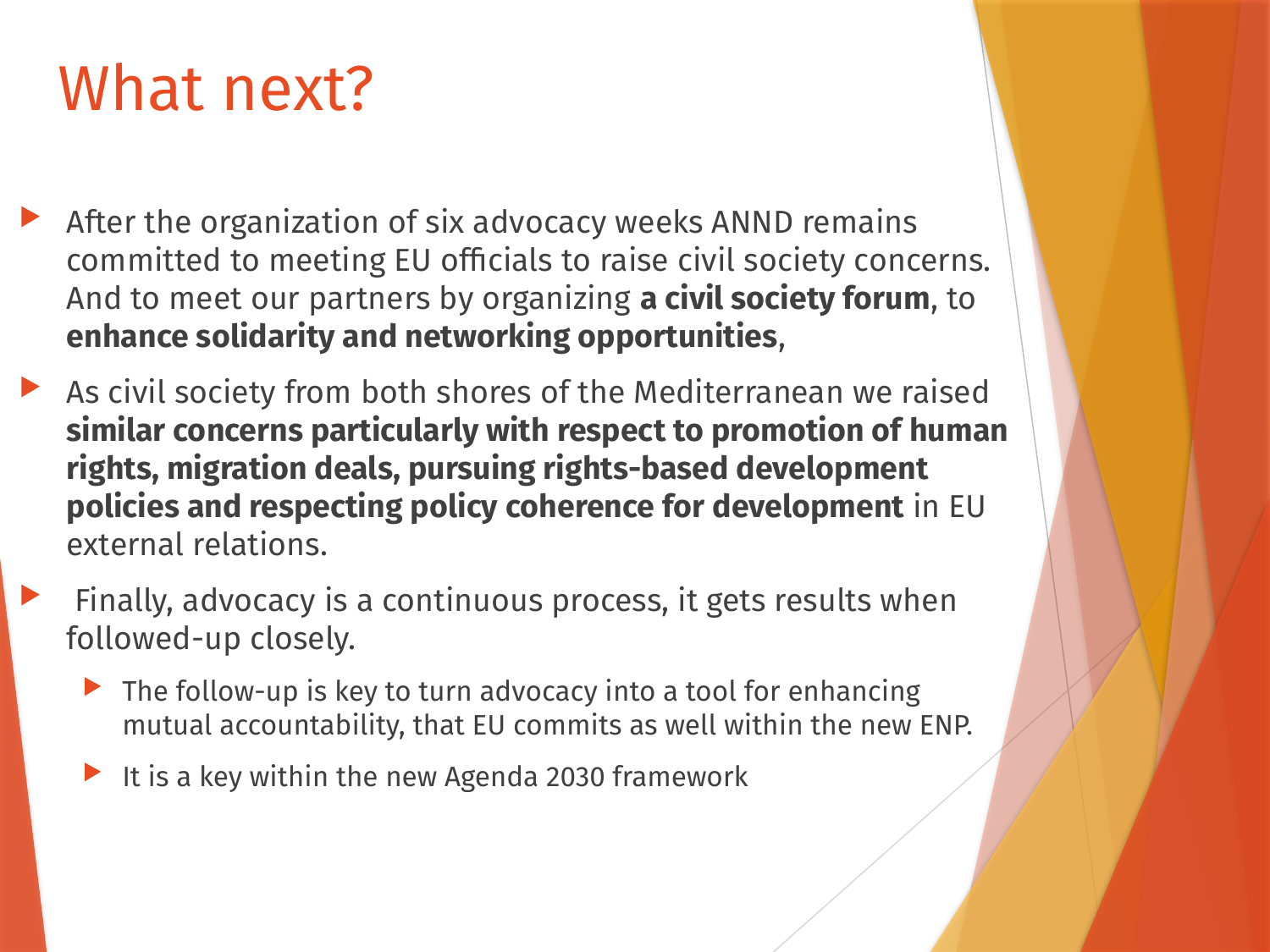

# What next?
After the organization of six advocacy weeks ANND remains committed to meeting EU officials to raise civil society concerns. And to meet our partners by organizing a civil society forum, to enhance solidarity and networking opportunities,
As civil society from both shores of the Mediterranean we raised similar concerns particularly with respect to promotion of human rights, migration deals, pursuing rights-based development policies and respecting policy coherence for development in EU external relations.
 Finally, advocacy is a continuous process, it gets results when followed-up closely.
The follow-up is key to turn advocacy into a tool for enhancing mutual accountability, that EU commits as well within the new ENP.
It is a key within the new Agenda 2030 framework